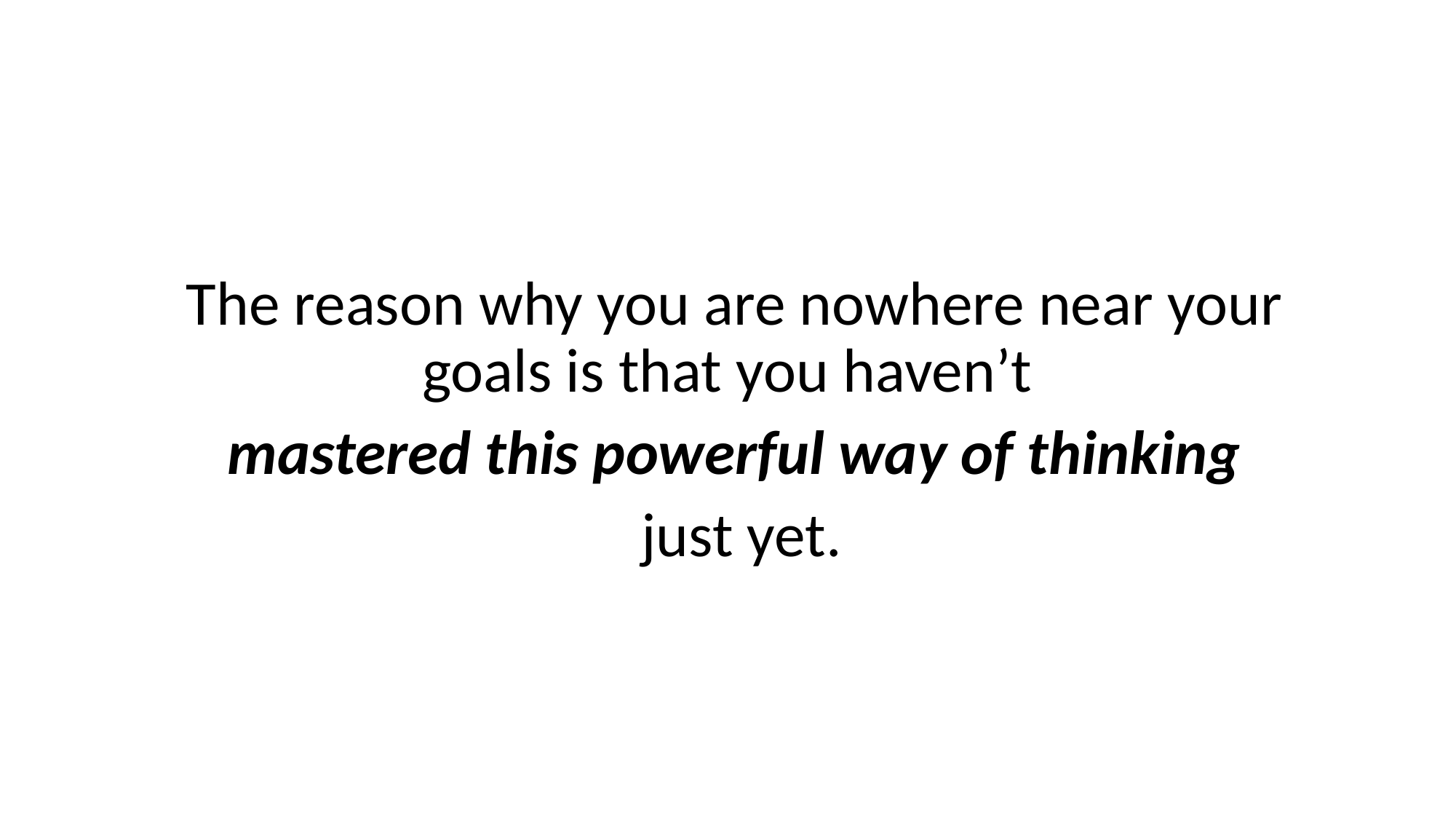

The reason why you are nowhere near your goals is that you haven’t
mastered this powerful way of thinking
 just yet.